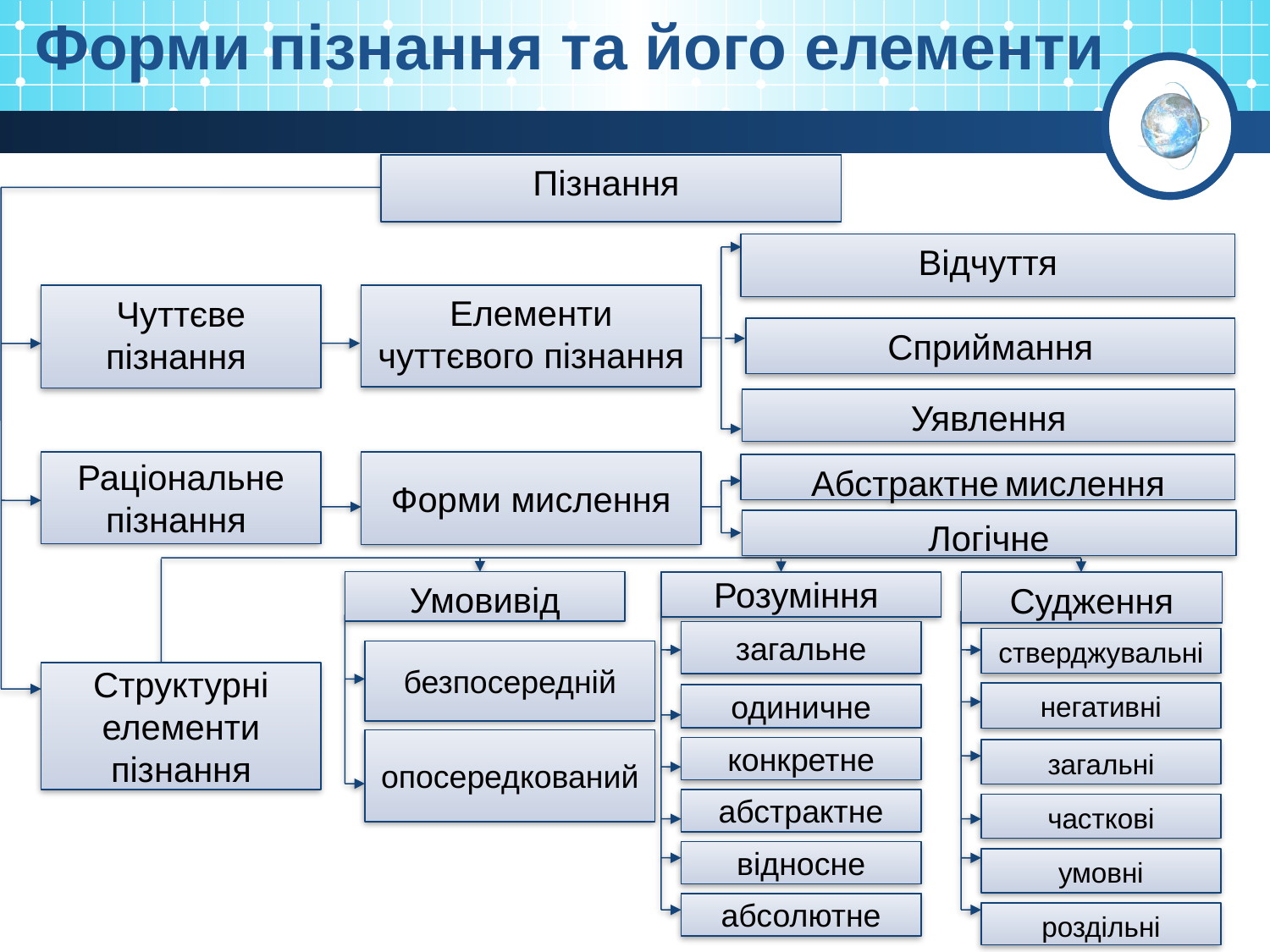

Форми пізнання та його елементи
Пізнання
Відчуття
Елементи чуттєвого пізнання
Чуттєве пізнання
Сприймання
Уявлення
Раціональне пізнання
Форми мислення
Абстрактне мислення
Умовивід

Розуміння
загальне
стверджувальні
безпосередній
Структурні елементи пізнання
негативні
одиничне
опосередкований
конкретне
загальні
абстрактне
часткові
відносне
умовні
абсолютне
роздільні

Логічне
Судження